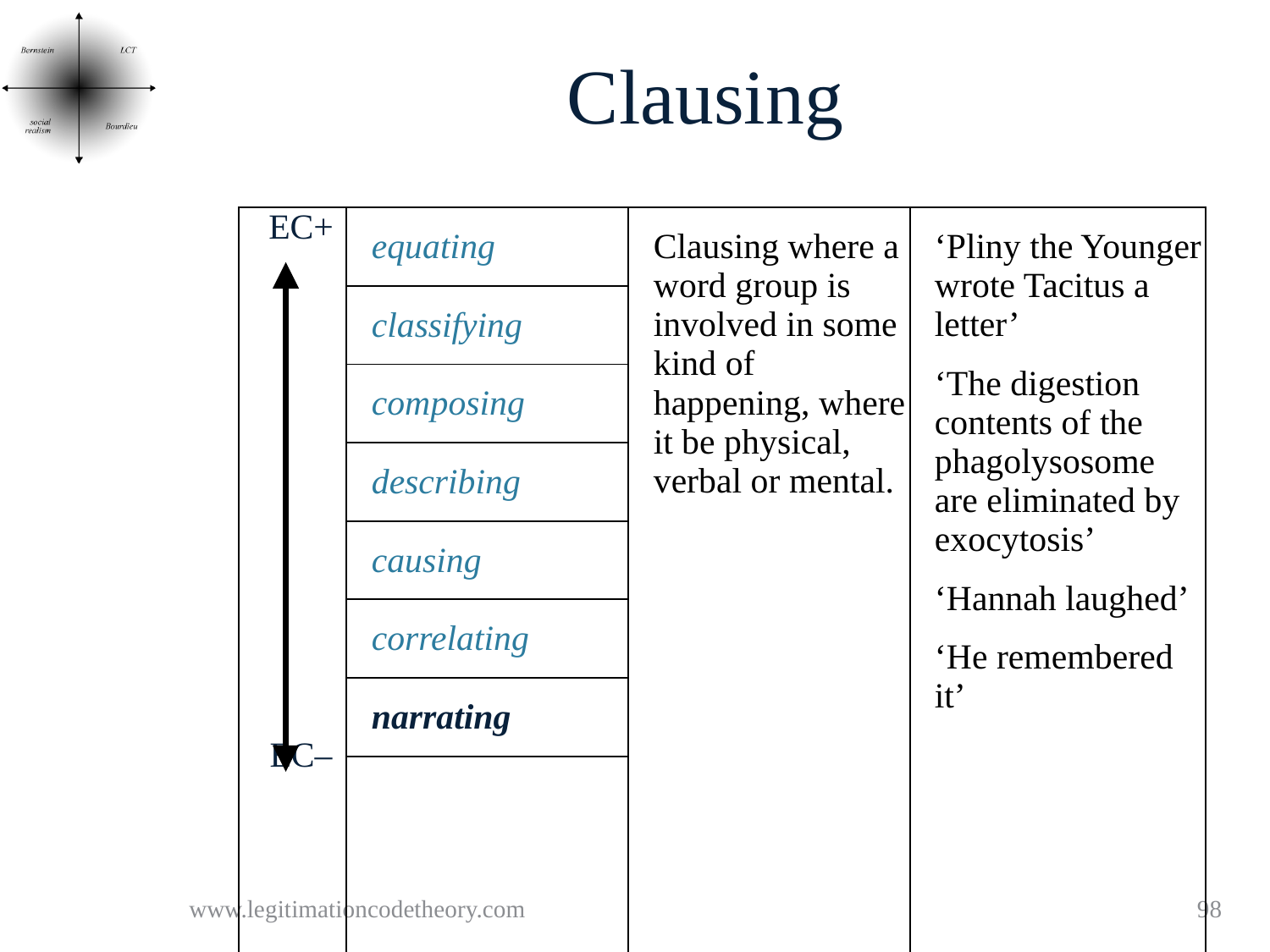

# Clausing

| EC+ EC– | equating | Clausing where a word group is involved in some kind of happening, where it be physical, verbal or mental. | ‘Pliny the Younger wrote Tacitus a letter’ ‘The digestion contents of the phagolysosome are eliminated by exocytosis’ ‘Hannah laughed’ ‘He remembered it’ |
| --- | --- | --- | --- |
|  | classifying |  |  |
|  | composing |  |  |
|  | describing |  |  |
|  | causing |  |  |
|  | correlating |  |  |
|  | narrating |  |  |
|  | establishing |  |  |
www.legitimationcodetheory.com
98